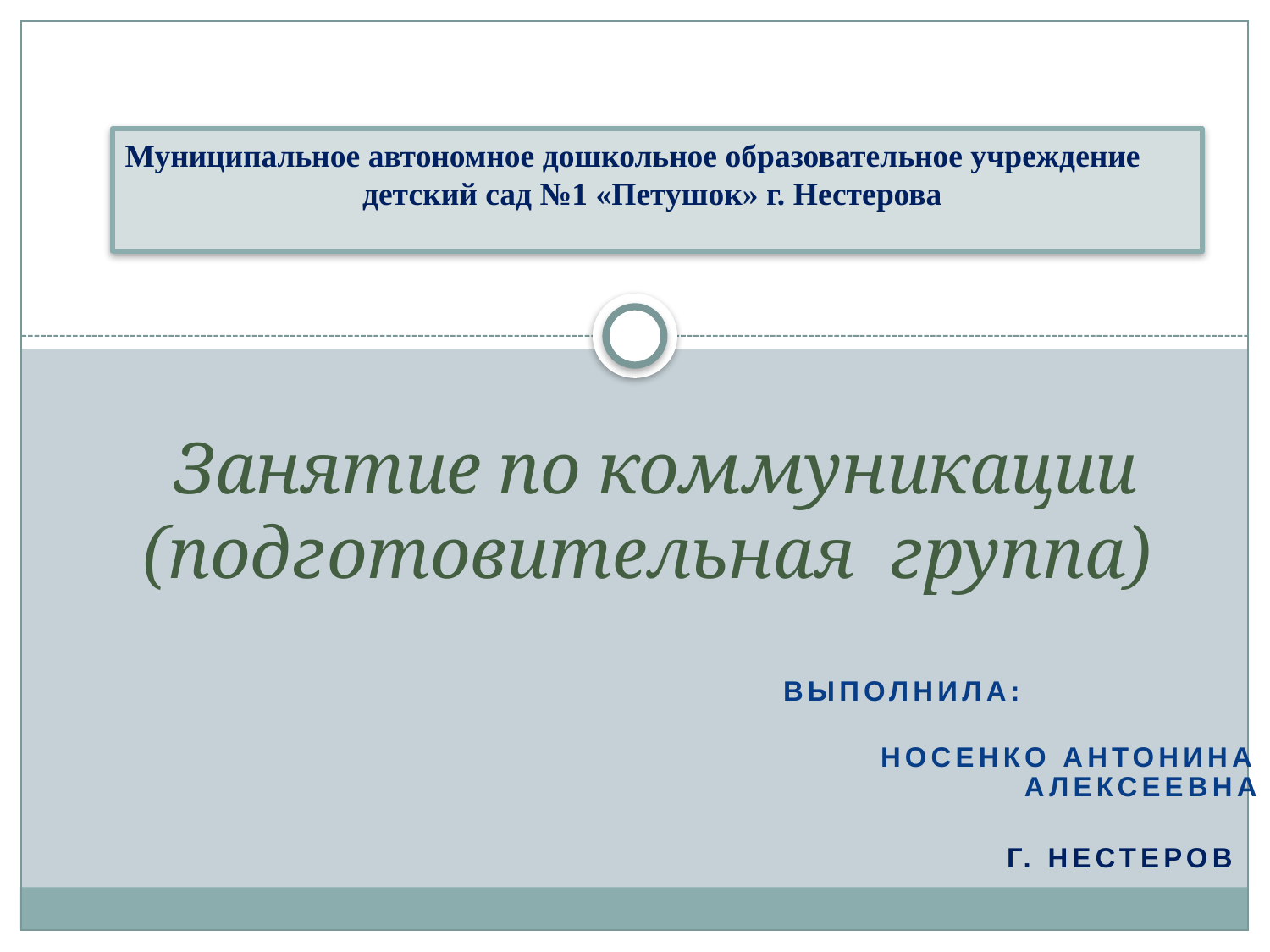

Муниципальное автономное дошкольное образовательное учреждение
                                  детский сад №1 «Петушок» г. Нестерова
# Занятие по коммуникации (подготовительная  группа)
Выполнила:
Носенко Антонина Алексеевна

г. Нестеров